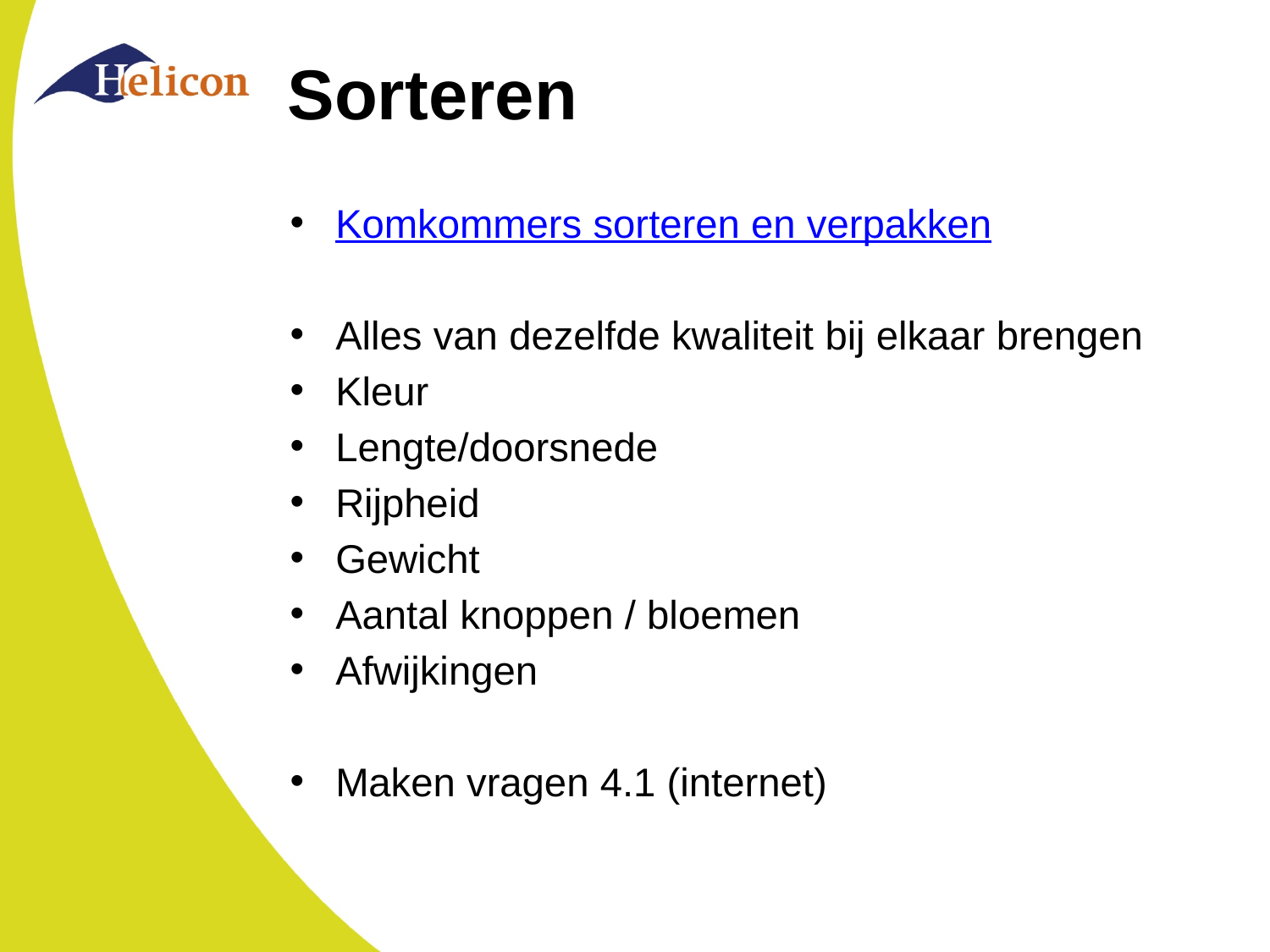

# Sorteren

Komkommers sorteren en verpakken

Alles van dezelfde kwaliteit bij elkaar brengen
Kleur
Lengte/doorsnede
Rijpheid
Gewicht
Aantal knoppen / bloemen
Afwijkingen

Maken vragen 4.1 (internet)